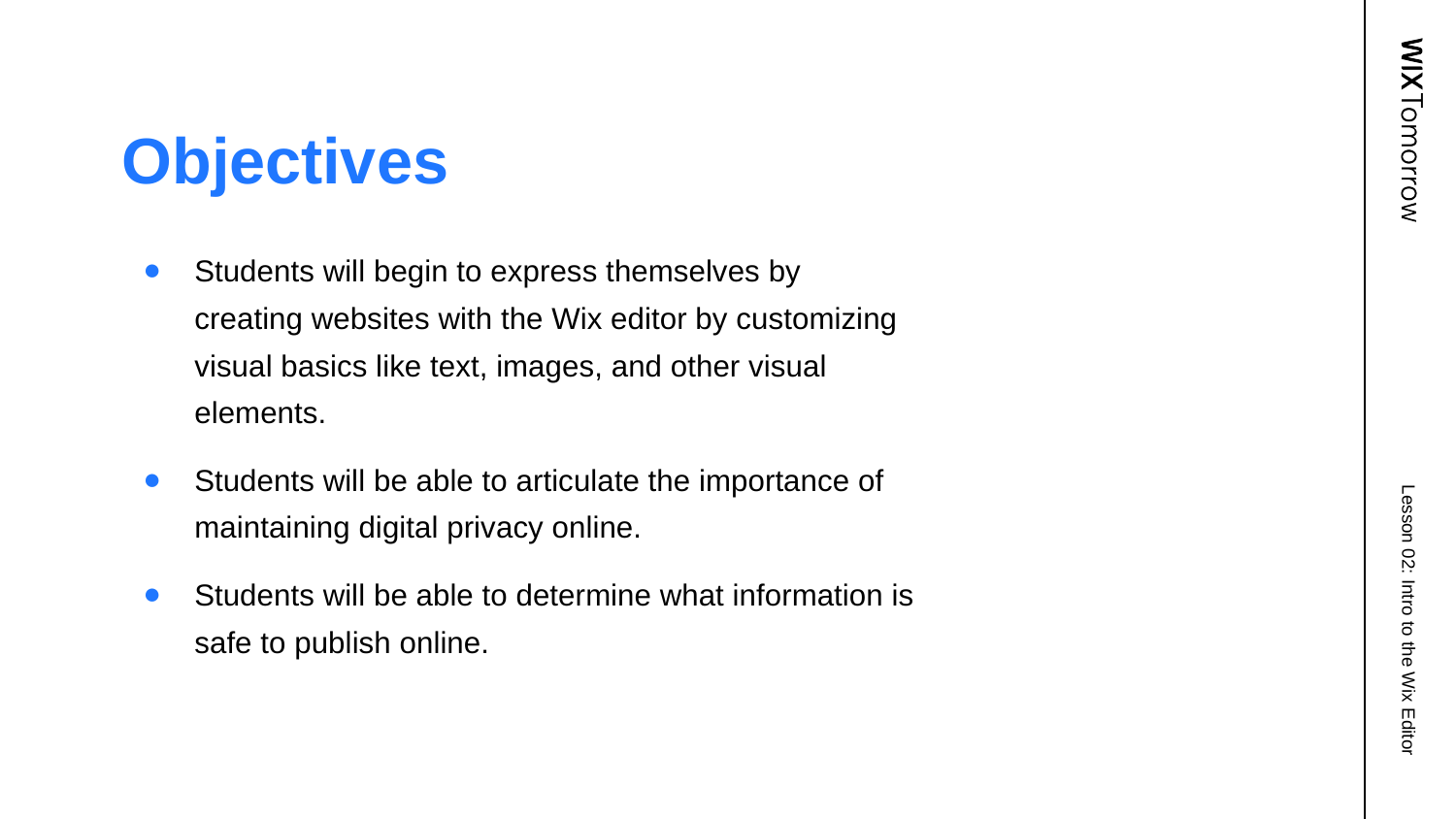

# Objectives
Students will begin to express themselves by creating websites with the Wix editor by customizing visual basics like text, images, and other visual elements.
Students will be able to articulate the importance of maintaining digital privacy online.
Students will be able to determine what information is safe to publish online.